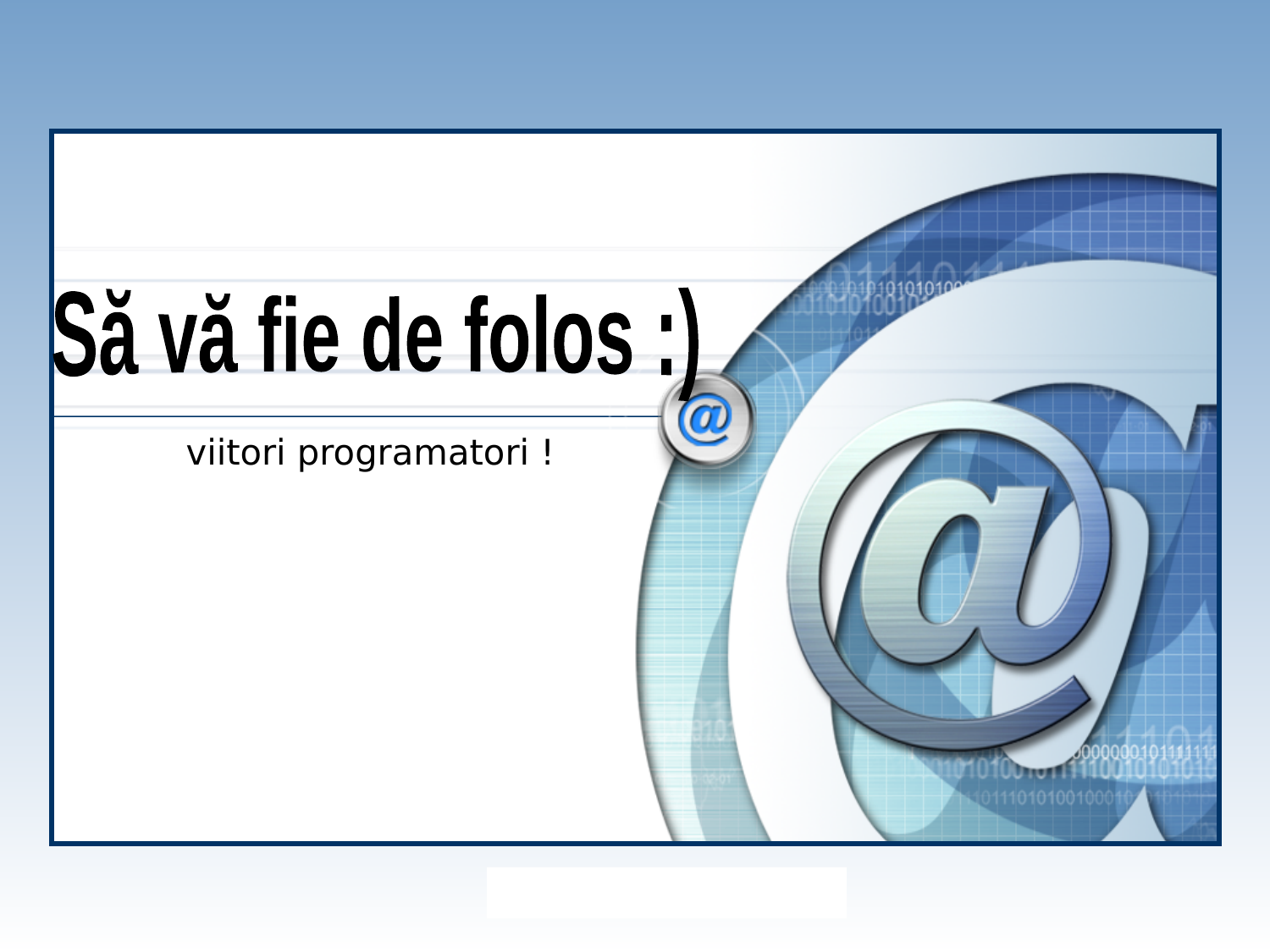

Să vă fie de folos :)
viitori programatori !